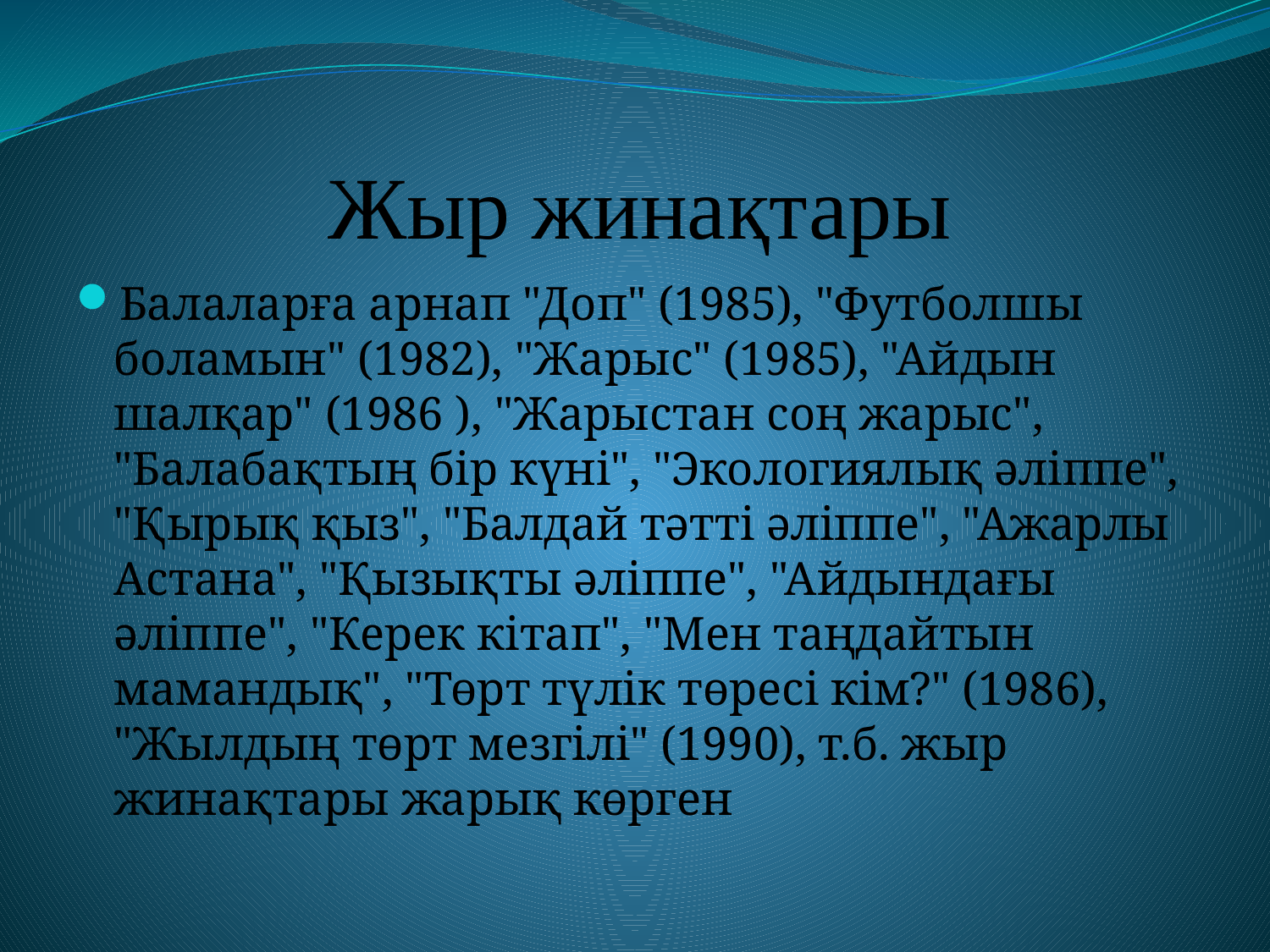

# Жыр жинақтары
Балаларға арнап "Доп" (1985), "Футболшы боламын" (1982), "Жарыс" (1985), "Айдын шалқар" (1986 ), "Жарыстан соң жарыс", "Балабақтың бір күні", "Экологиялық әліппе", "Қырық қыз", "Балдай тәтті әліппе", "Ажарлы Астана", "Қызықты әліппе", "Айдындағы әліппе", "Керек кітап", "Мен таңдайтын мамандық", "Төрт түлік төресі кім?" (1986), "Жылдың төрт мезгілі" (1990), т.б. жыр жинақтары жарық көрген